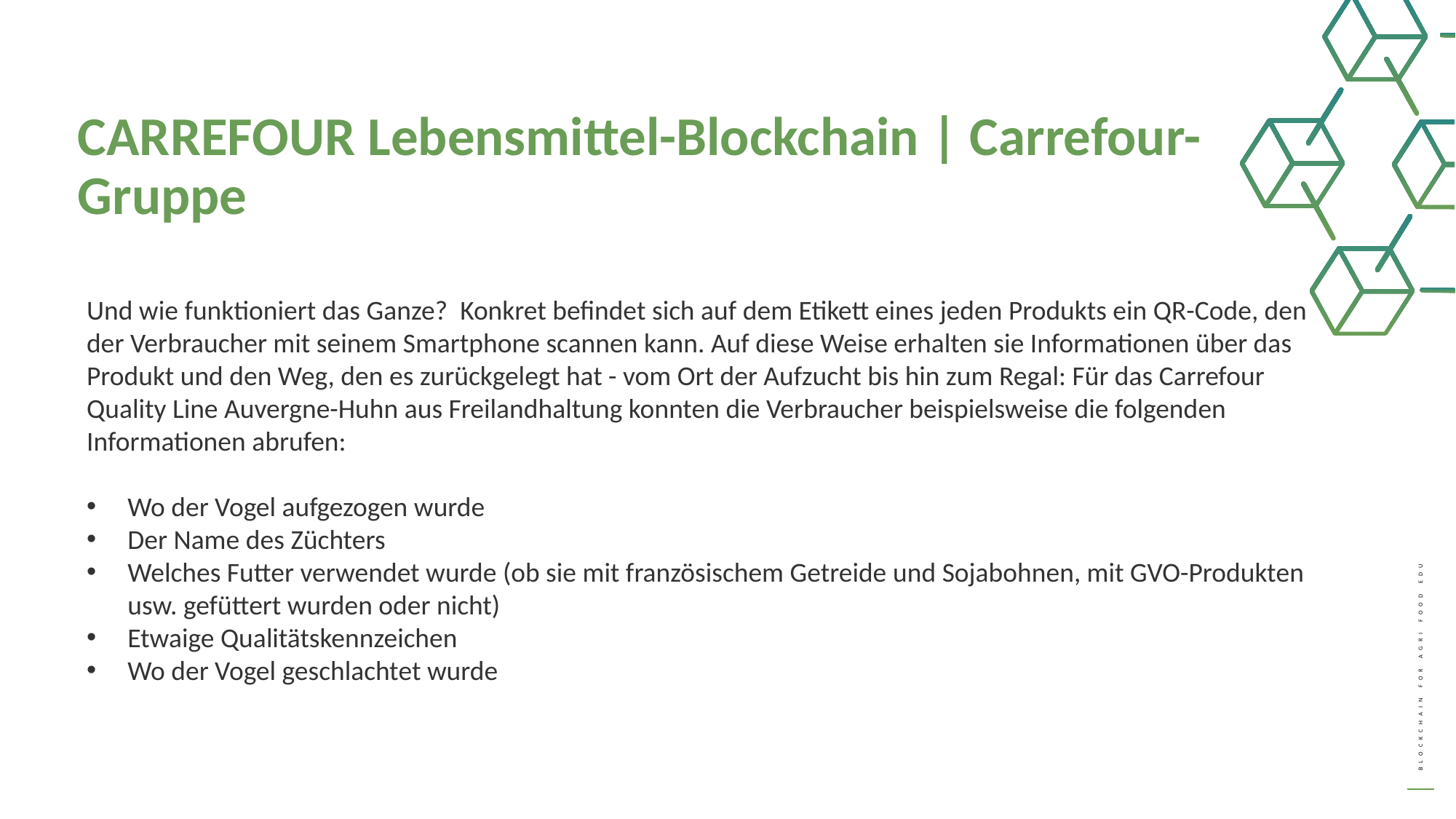

CARREFOUR Lebensmittel-Blockchain | Carrefour-Gruppe
Und wie funktioniert das Ganze?  Konkret befindet sich auf dem Etikett eines jeden Produkts ein QR-Code, den der Verbraucher mit seinem Smartphone scannen kann. Auf diese Weise erhalten sie Informationen über das Produkt und den Weg, den es zurückgelegt hat - vom Ort der Aufzucht bis hin zum Regal: Für das Carrefour Quality Line Auvergne-Huhn aus Freilandhaltung konnten die Verbraucher beispielsweise die folgenden Informationen abrufen:

Wo der Vogel aufgezogen wurde
Der Name des Züchters
Welches Futter verwendet wurde (ob sie mit französischem Getreide und Sojabohnen, mit GVO-Produkten usw. gefüttert wurden oder nicht)
Etwaige Qualitätskennzeichen
Wo der Vogel geschlachtet wurde